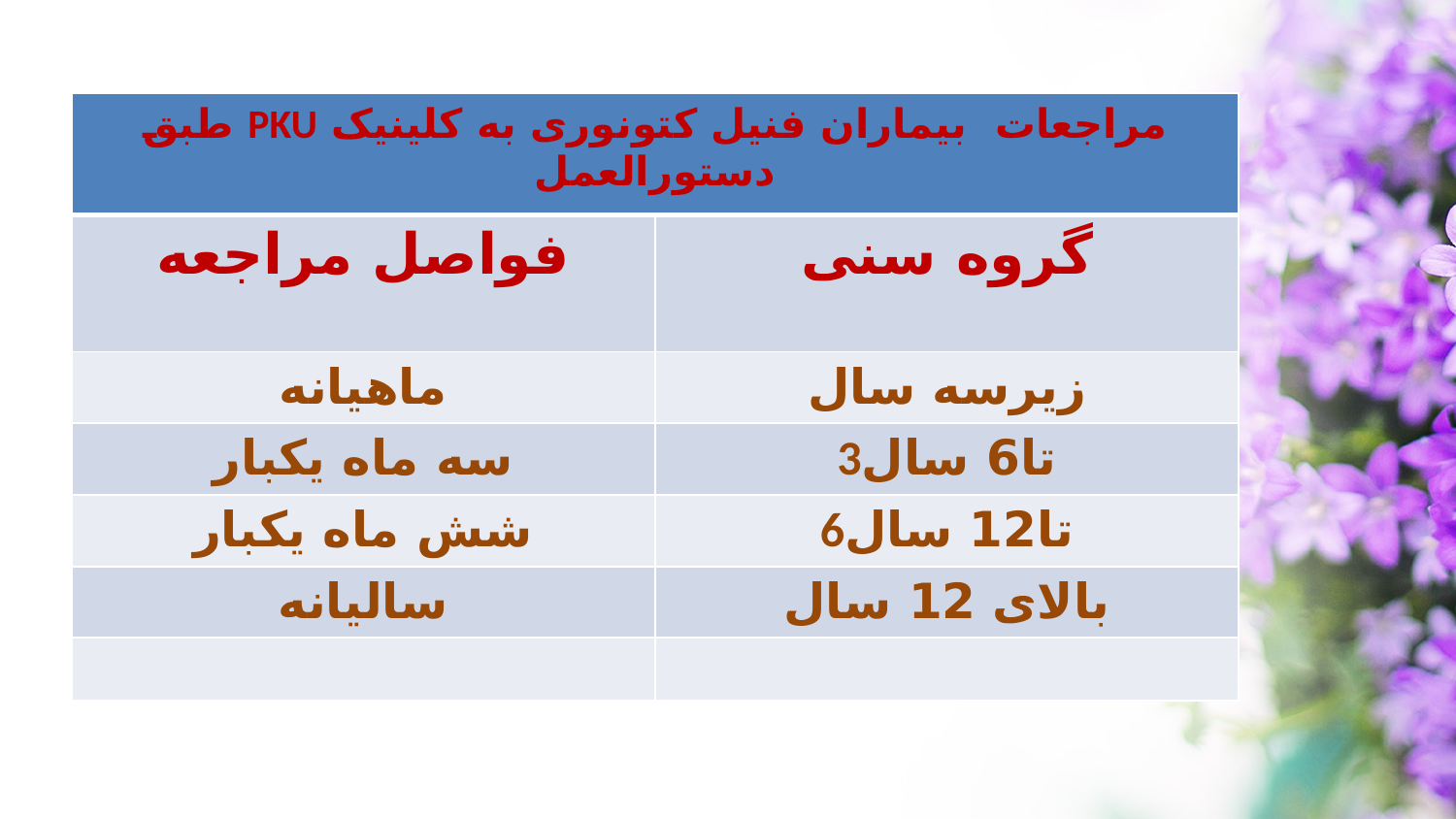

| مراجعات بیماران فنیل کتونوری به کلینیک PKU طبق دستورالعمل |  |
| --- | --- |
| فواصل مراجعه | گروه سنی |
| ماهیانه | زیرسه سال |
| سه ماه یکبار | 3تا6 سال |
| شش ماه یکبار | 6تا12 سال |
| سالیانه | بالای 12 سال |
|  |  |